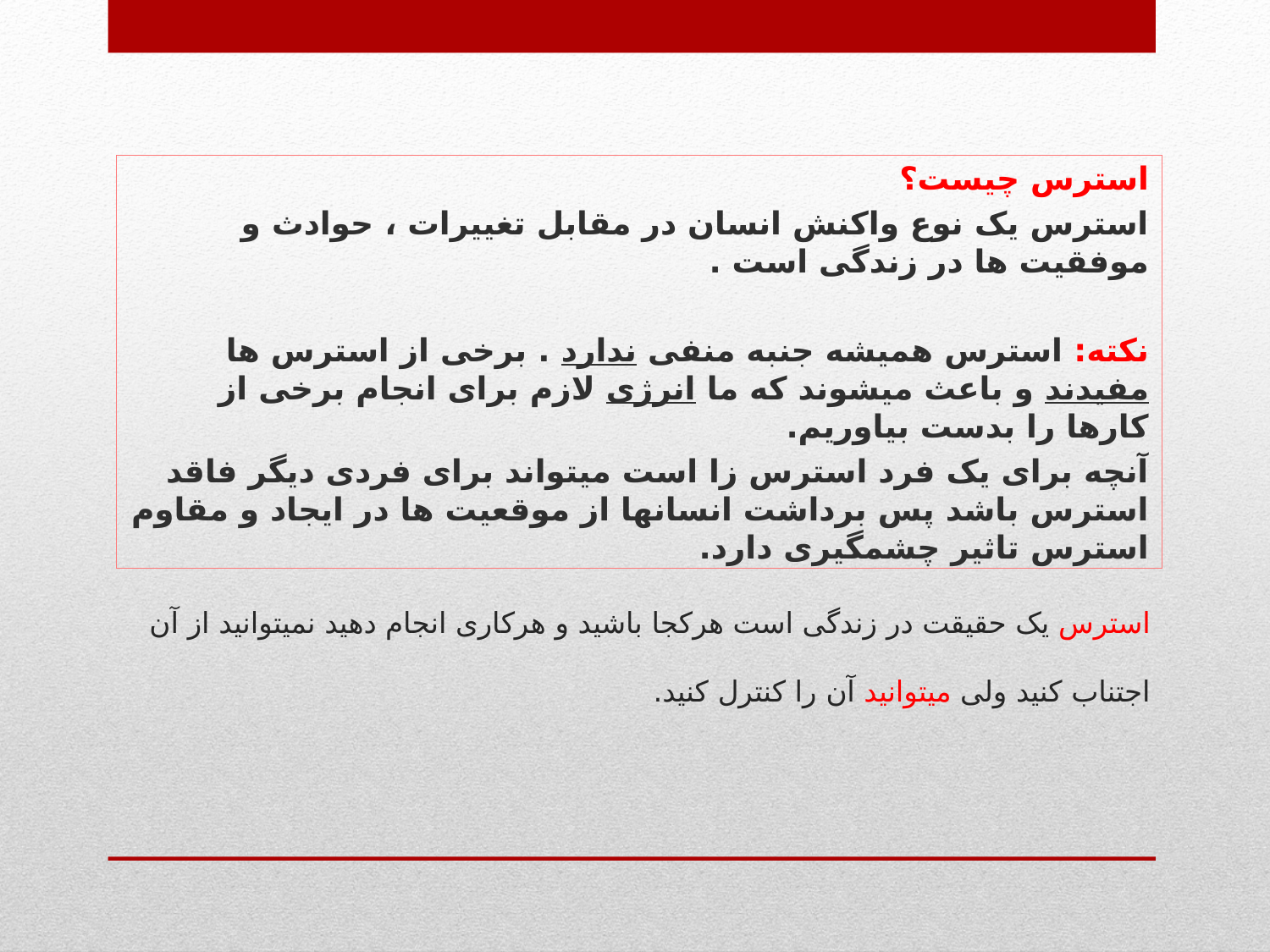

استرس چیست؟
استرس یک نوع واکنش انسان در مقابل تغییرات ، حوادث و موفقیت ها در زندگی است .

نکته: استرس همیشه جنبه منفی ندارد . برخی از استرس ها مفیدند و باعث میشوند که ما انرژی لازم برای انجام برخی از کارها را بدست بیاوریم.
آنچه برای یک فرد استرس زا است میتواند برای فردی دیگر فاقد استرس باشد پس برداشت انسانها از موقعیت ها در ایجاد و مقاوم استرس تاثیر چشمگیری دارد.
# استرس یک حقیقت در زندگی است هرکجا باشید و هرکاری انجام دهید نمیتوانید از آن اجتناب کنید ولی میتوانید آن را کنترل کنید.